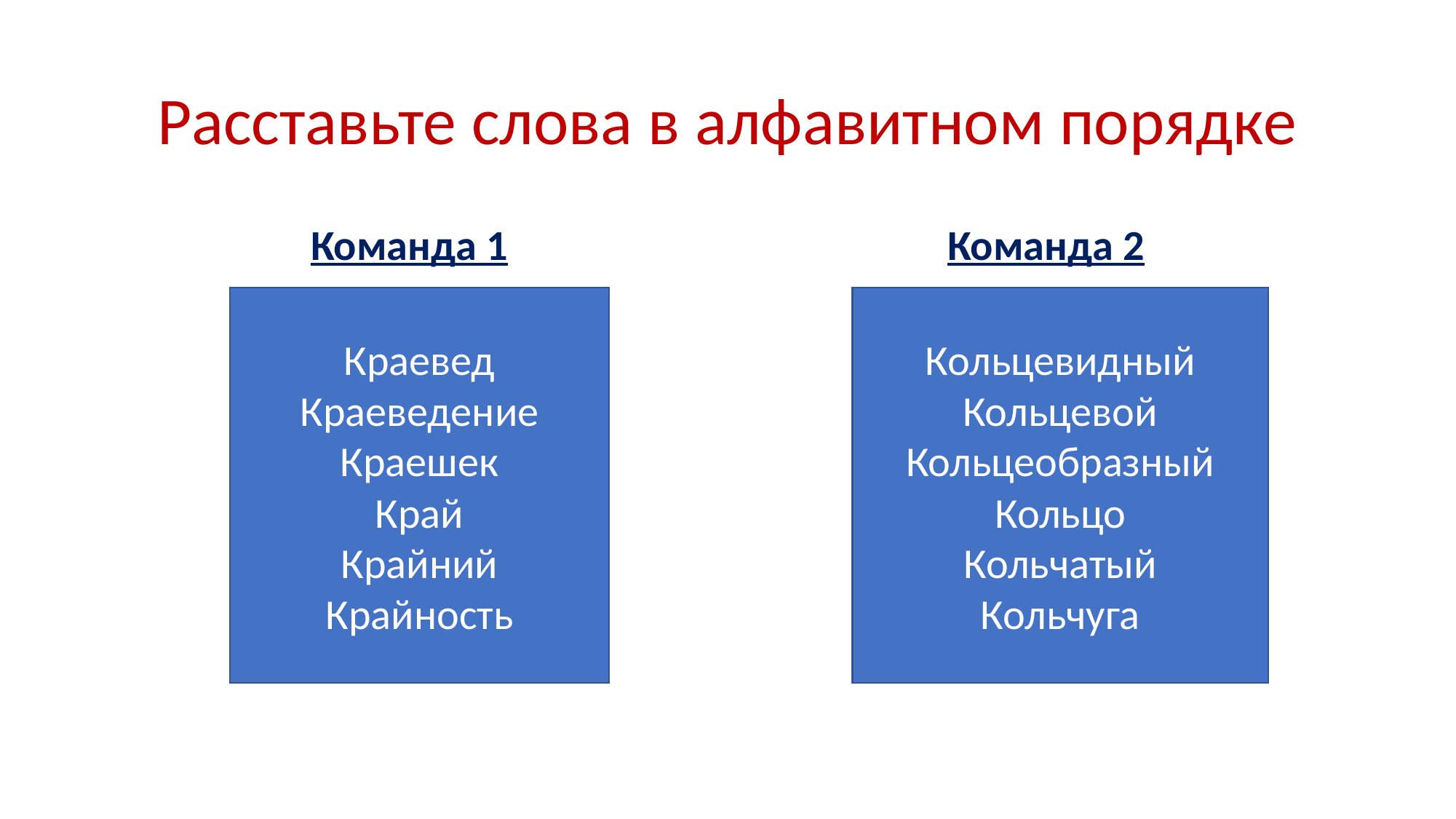

# Расставьте слова в алфавитном порядке
Команда 1
 Краеведение
Край
Крайность
Краевед
Краешек
Крайний

Команда 2
Кольчатый
Кольцеобразный
Кольцевидный
Кольчуга
Кольцо
Кольцевой

Кольцевидный
Кольцевой
Кольцеобразный
Кольцо
Кольчатый
Кольчуга

Краевед
Краеведение
Краешек
Край
Крайний
Крайность